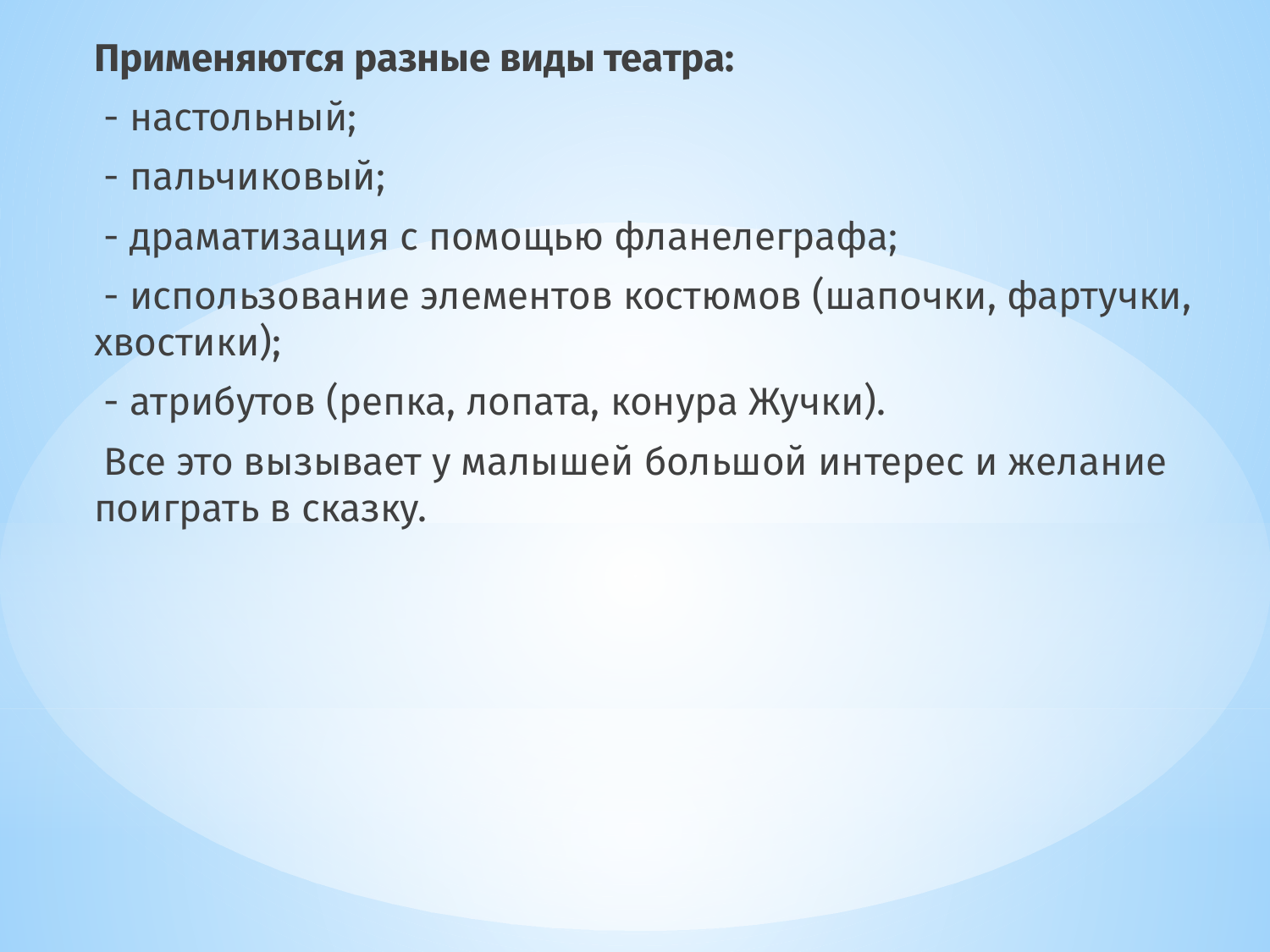

Применяются разные виды театра:
 - настольный;
 - пальчиковый;
 - драматизация с помощью фланелеграфа;
 - использование элементов костюмов (шапочки, фартучки, хвостики);
 - атрибутов (репка, лопата, конура Жучки).
 Все это вызывает у малышей большой интерес и желание поиграть в сказку.